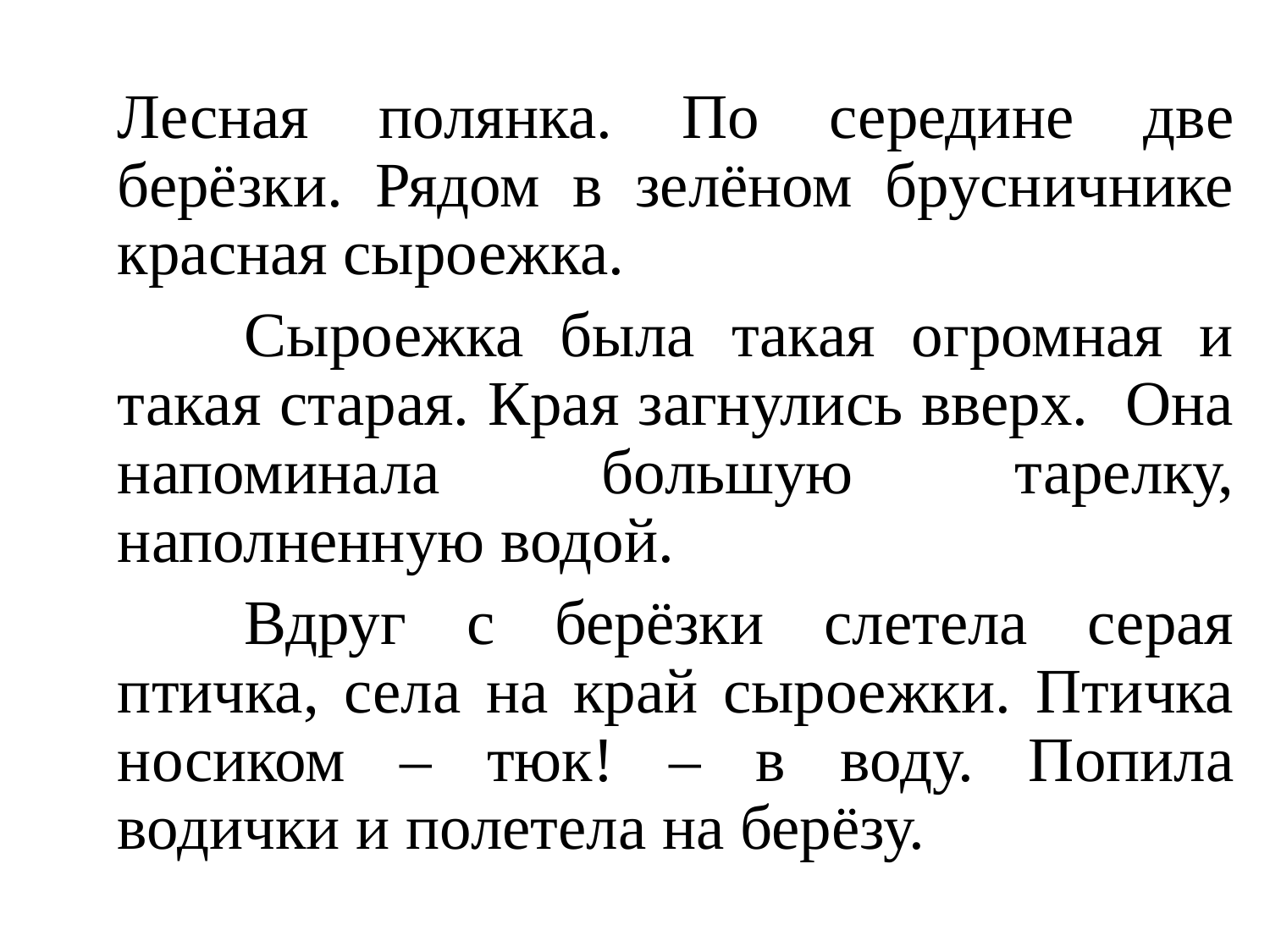

Лесная полянка. По середине две берёзки. Рядом в зелёном брусничнике красная сыроежка.
	Сыроежка была такая огромная и такая старая. Края загнулись вверх.  Она напоминала большую тарелку, наполненную водой.
	Вдруг с берёзки слетела серая птичка, села на край сыроежки. Птичка носиком – тюк! – в воду. Попила водички и полетела на берёзу.
#